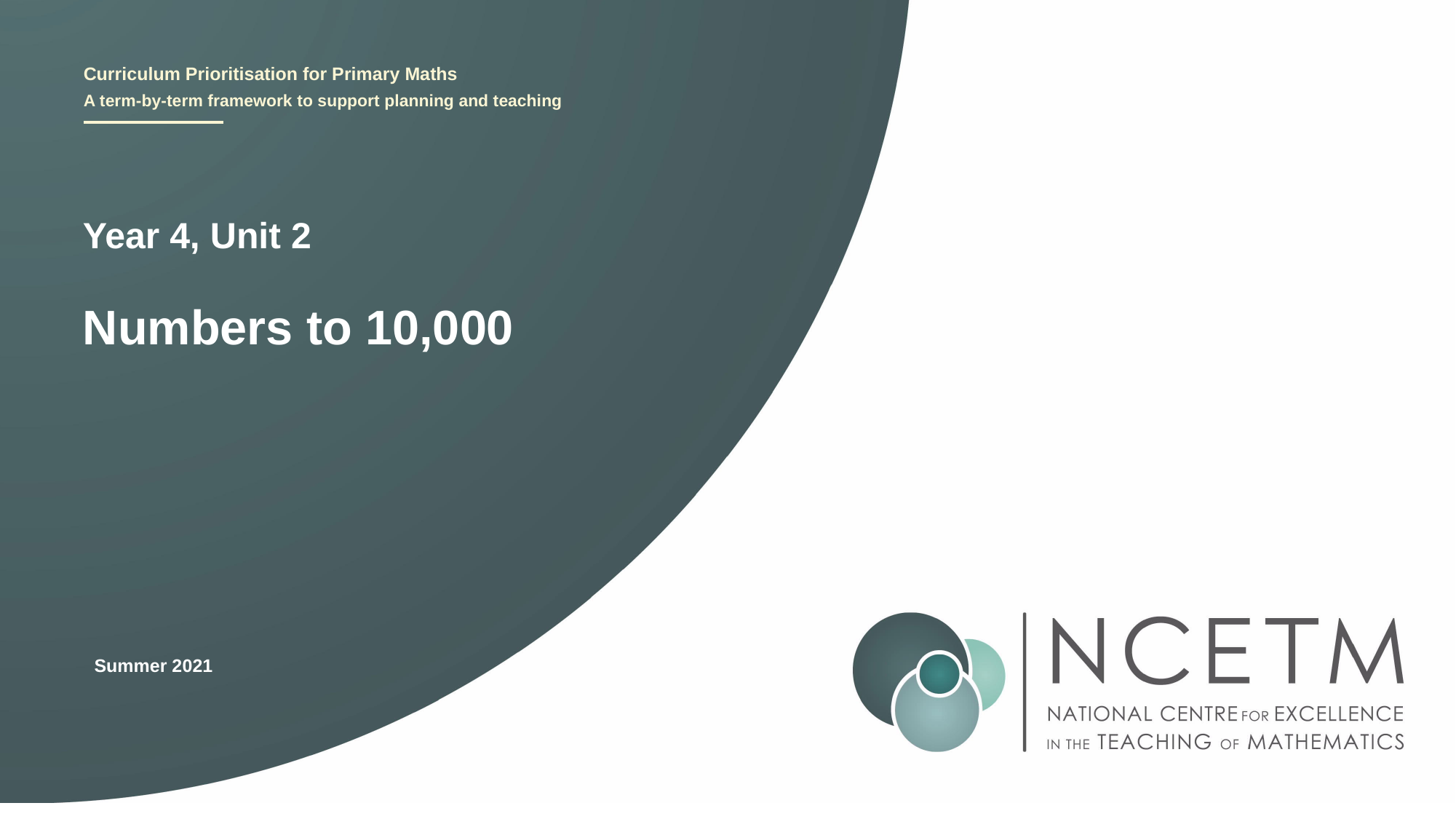

Year 4, Unit 2
Numbers to 10,000